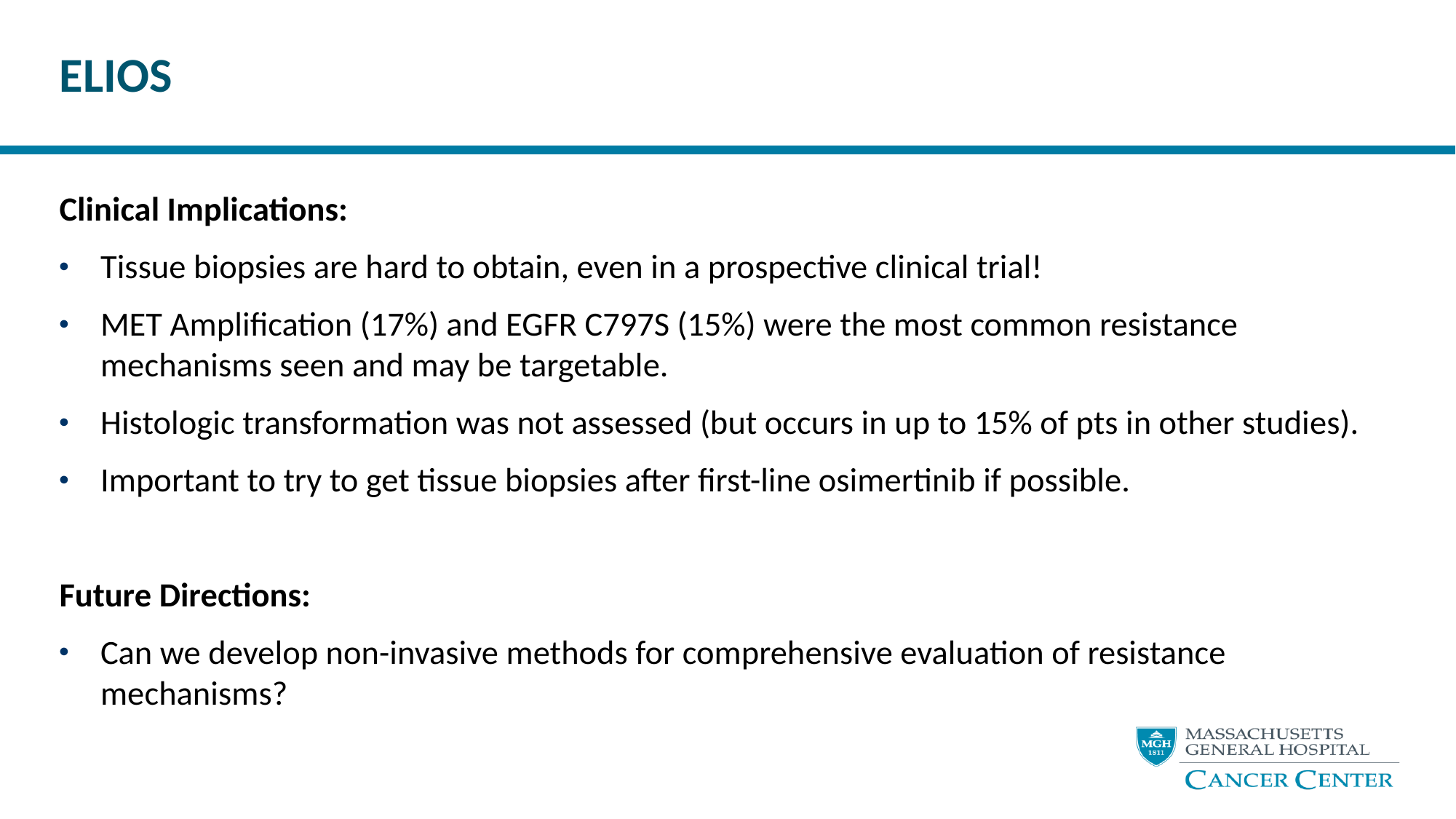

# ELIOS
Clinical Implications:
Tissue biopsies are hard to obtain, even in a prospective clinical trial!
MET Amplification (17%) and EGFR C797S (15%) were the most common resistance mechanisms seen and may be targetable.
Histologic transformation was not assessed (but occurs in up to 15% of pts in other studies).
Important to try to get tissue biopsies after first-line osimertinib if possible.

Future Directions:
Can we develop non-invasive methods for comprehensive evaluation of resistance mechanisms?